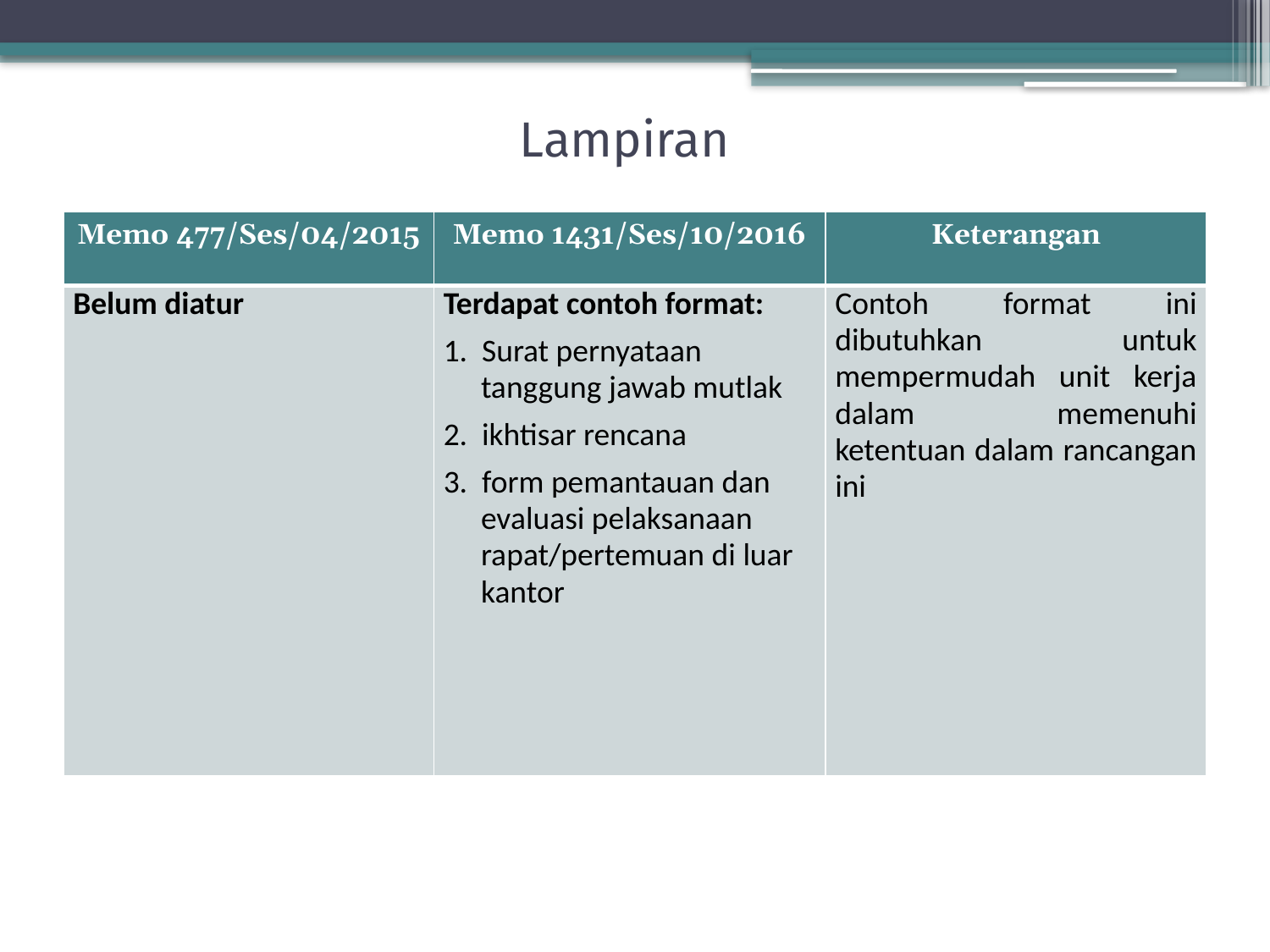

# Lampiran
| Memo 477/Ses/04/2015 | Memo 1431/Ses/10/2016 | Keterangan |
| --- | --- | --- |
| Belum diatur | Terdapat contoh format: 1. Surat pernyataan tanggung jawab mutlak 2. ikhtisar rencana 3. form pemantauan dan evaluasi pelaksanaan rapat/pertemuan di luar kantor | Contoh format ini dibutuhkan untuk mempermudah unit kerja dalam memenuhi ketentuan dalam rancangan ini |